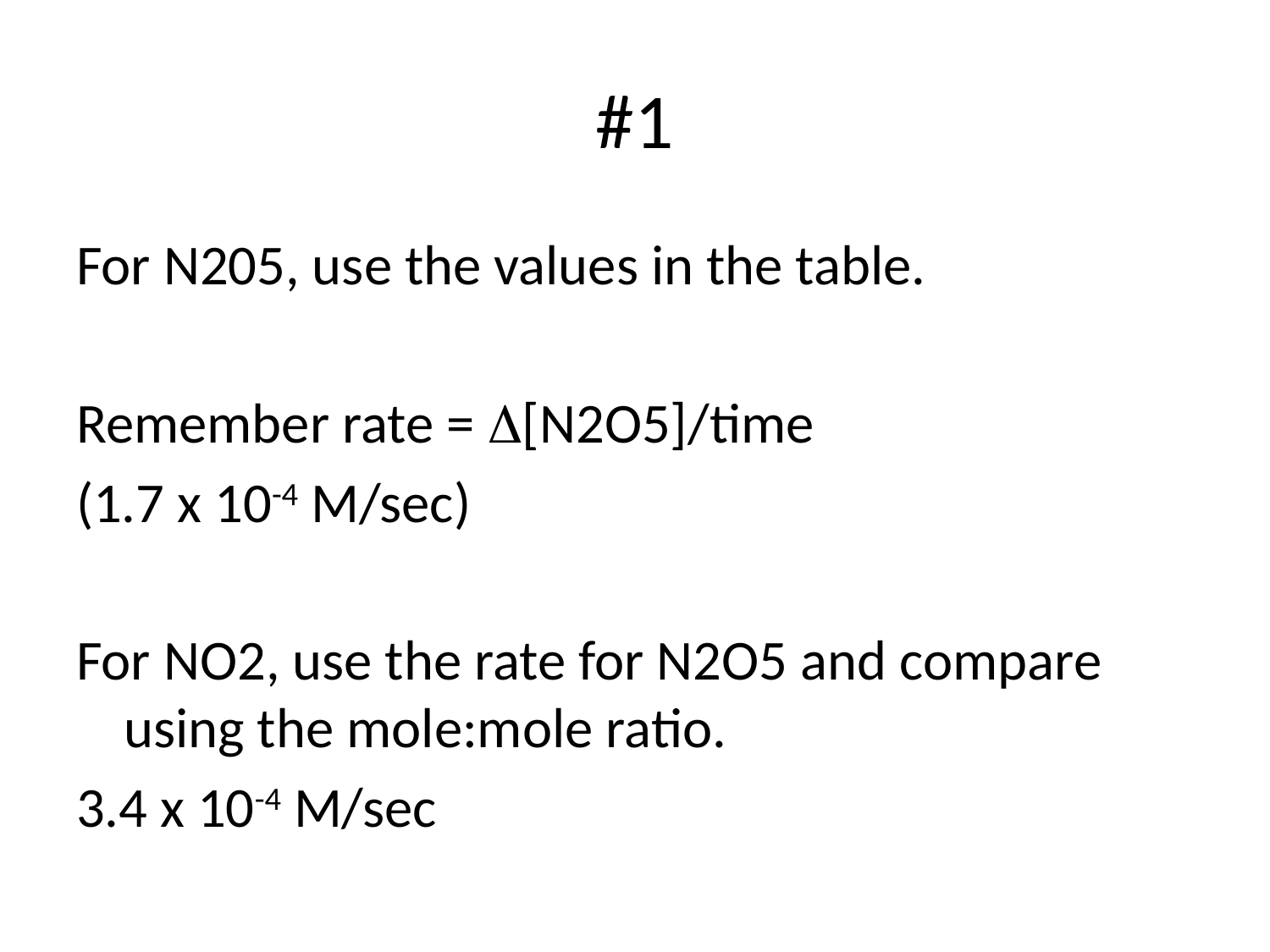

# #1
For N205, use the values in the table.

Remember rate = Δ[N2O5]/time
(1.7 x 10-4 M/sec)

For NO2, use the rate for N2O5 and compare using the mole:mole ratio.
3.4 x 10-4 M/sec